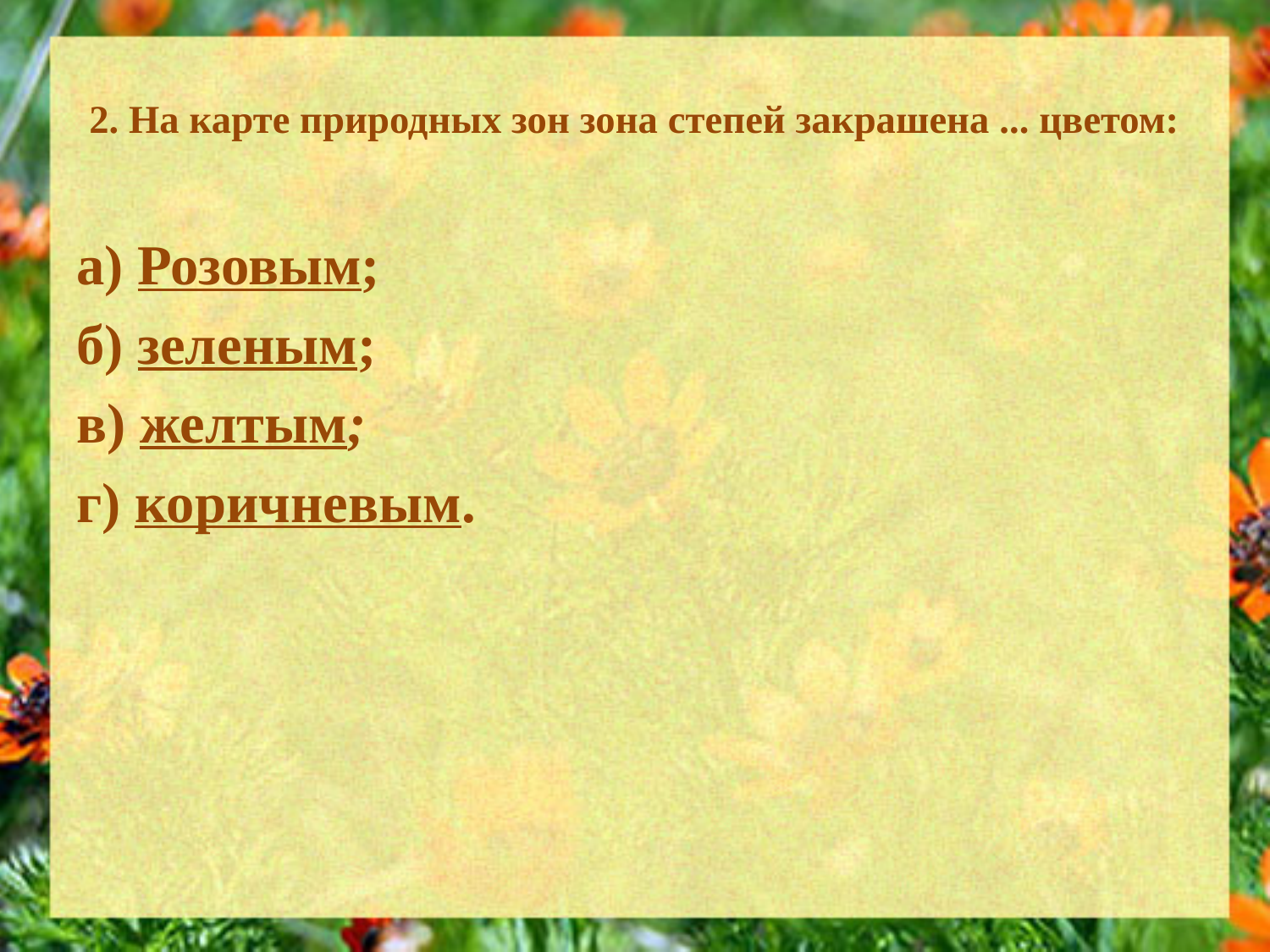

# 2. На карте природных зон зона степей закрашена ... цветом:
а) Розовым;
б) зеленым;
в) желтым;
г) коричневым.